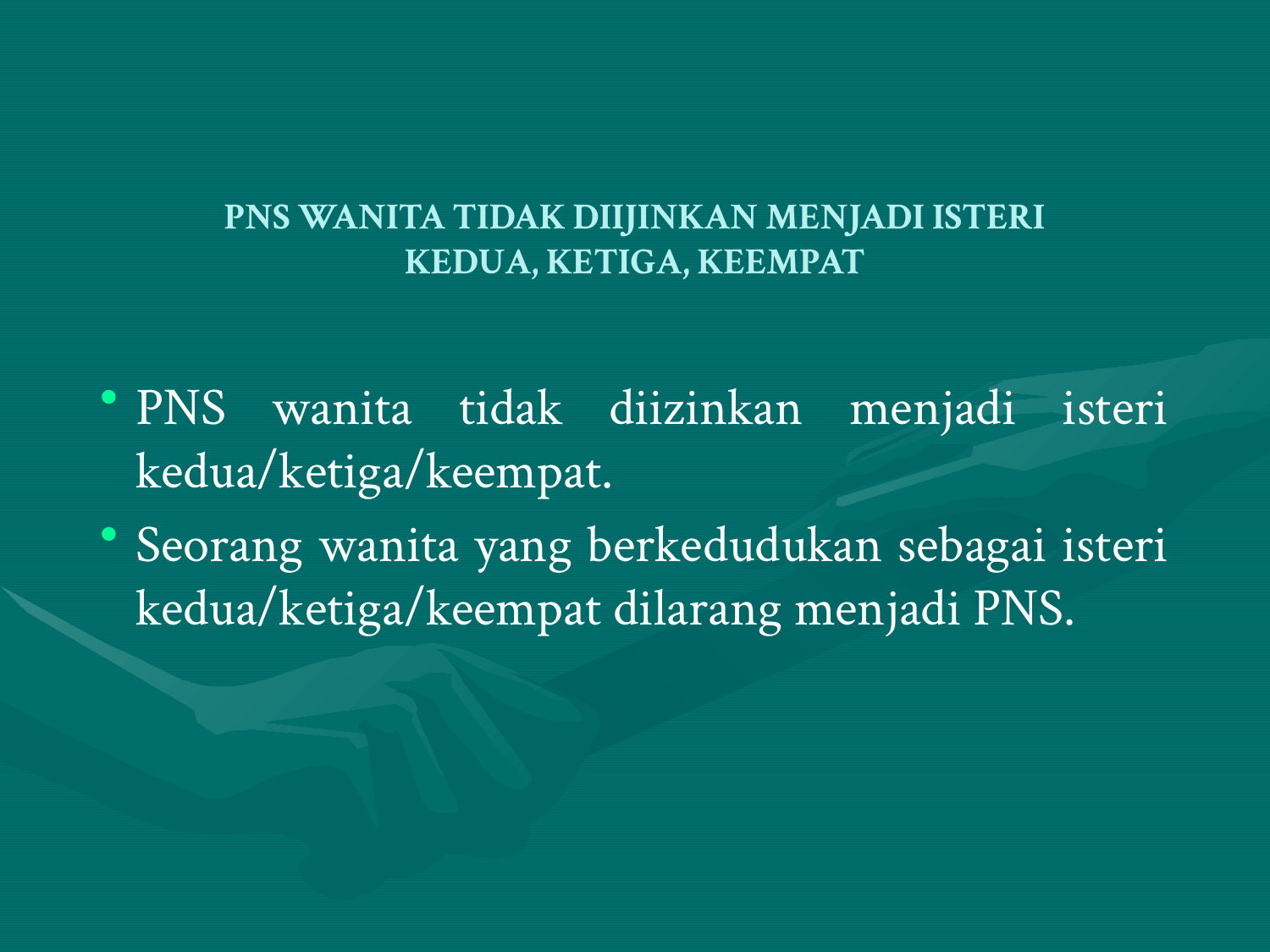

# PNS WANITA TIDAK DIIJINKAN MENJADI ISTERI KEDUA, KETIGA, KEEMPAT
PNS wanita tidak diizinkan menjadi isteri kedua/ketiga/keempat.
Seorang wanita yang berkedudukan sebagai isteri kedua/ketiga/keempat dilarang menjadi PNS.